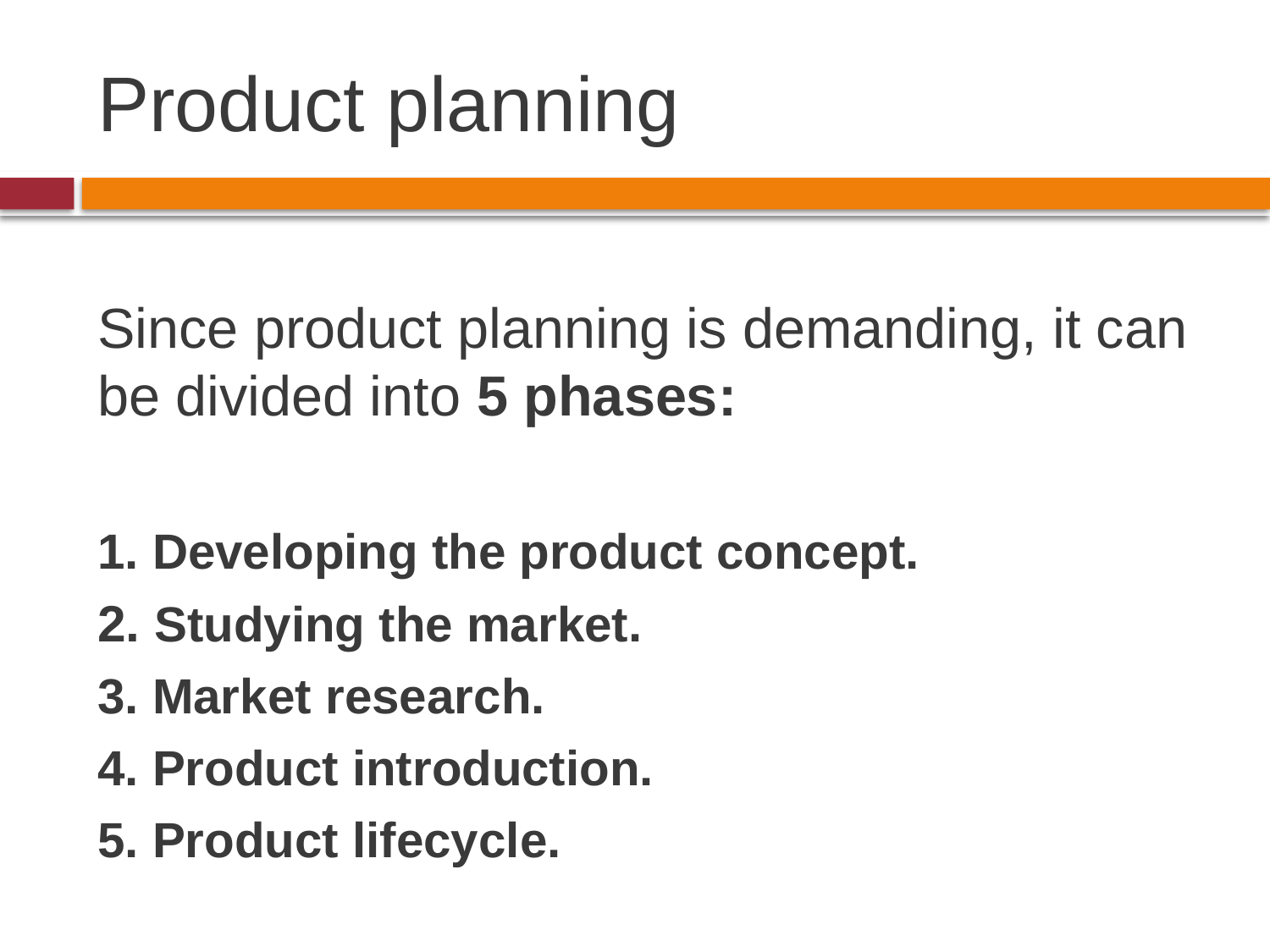

# Product planning
Since product planning is demanding, it can be divided into 5 phases:

1. Developing the product concept.
2. Studying the market.
3. Market research.
4. Product introduction.
5. Product lifecycle.